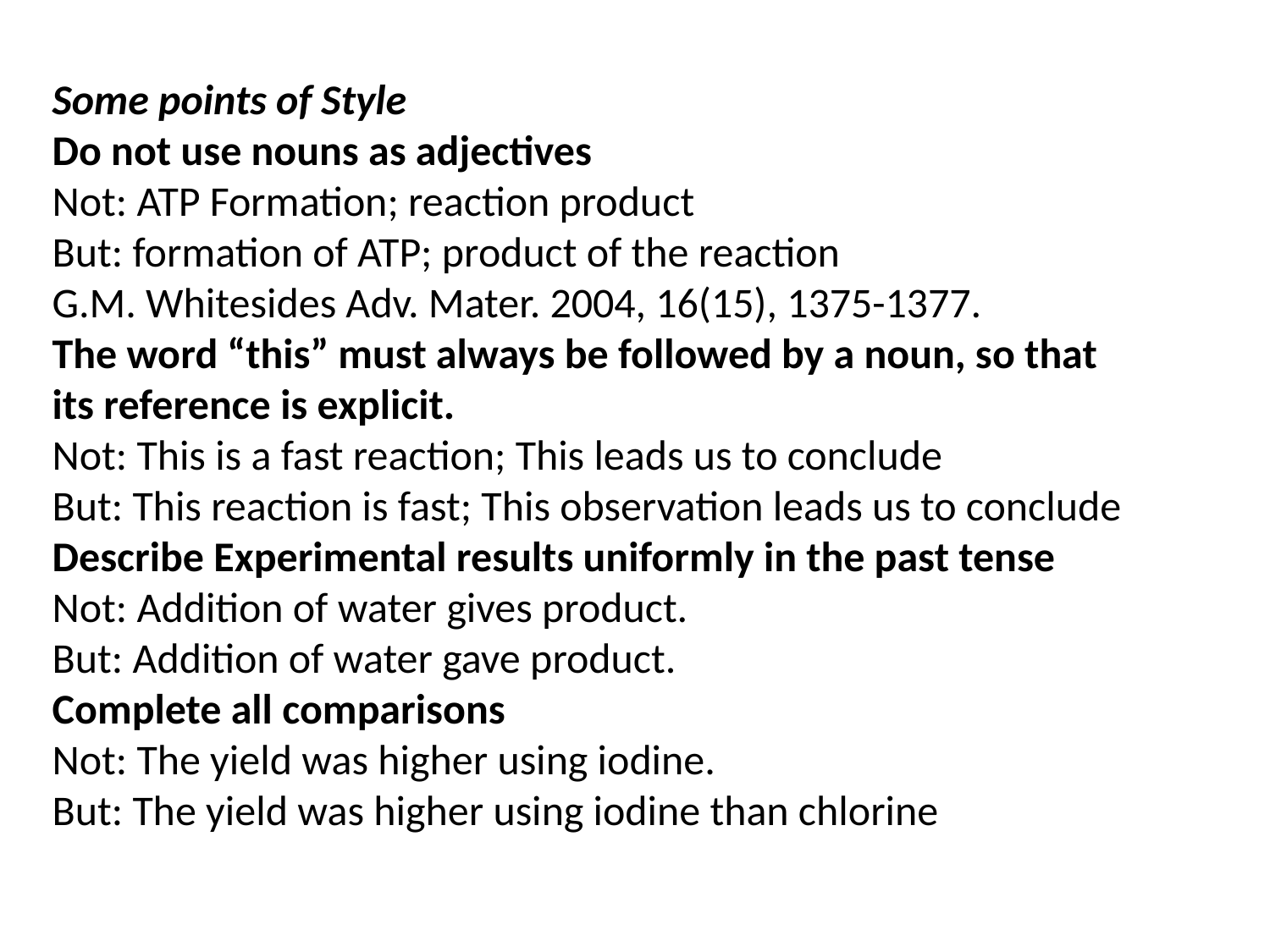

Some points of Style
Do not use nouns as adjectives
Not: ATP Formation; reaction product
But: formation of ATP; product of the reaction
G.M. Whitesides Adv. Mater. 2004, 16(15), 1375-1377.
The word “this” must always be followed by a noun, so that
its reference is explicit.
Not: This is a fast reaction; This leads us to conclude
But: This reaction is fast; This observation leads us to conclude
Describe Experimental results uniformly in the past tense
Not: Addition of water gives product.
But: Addition of water gave product.
Complete all comparisons
Not: The yield was higher using iodine.
But: The yield was higher using iodine than chlorine